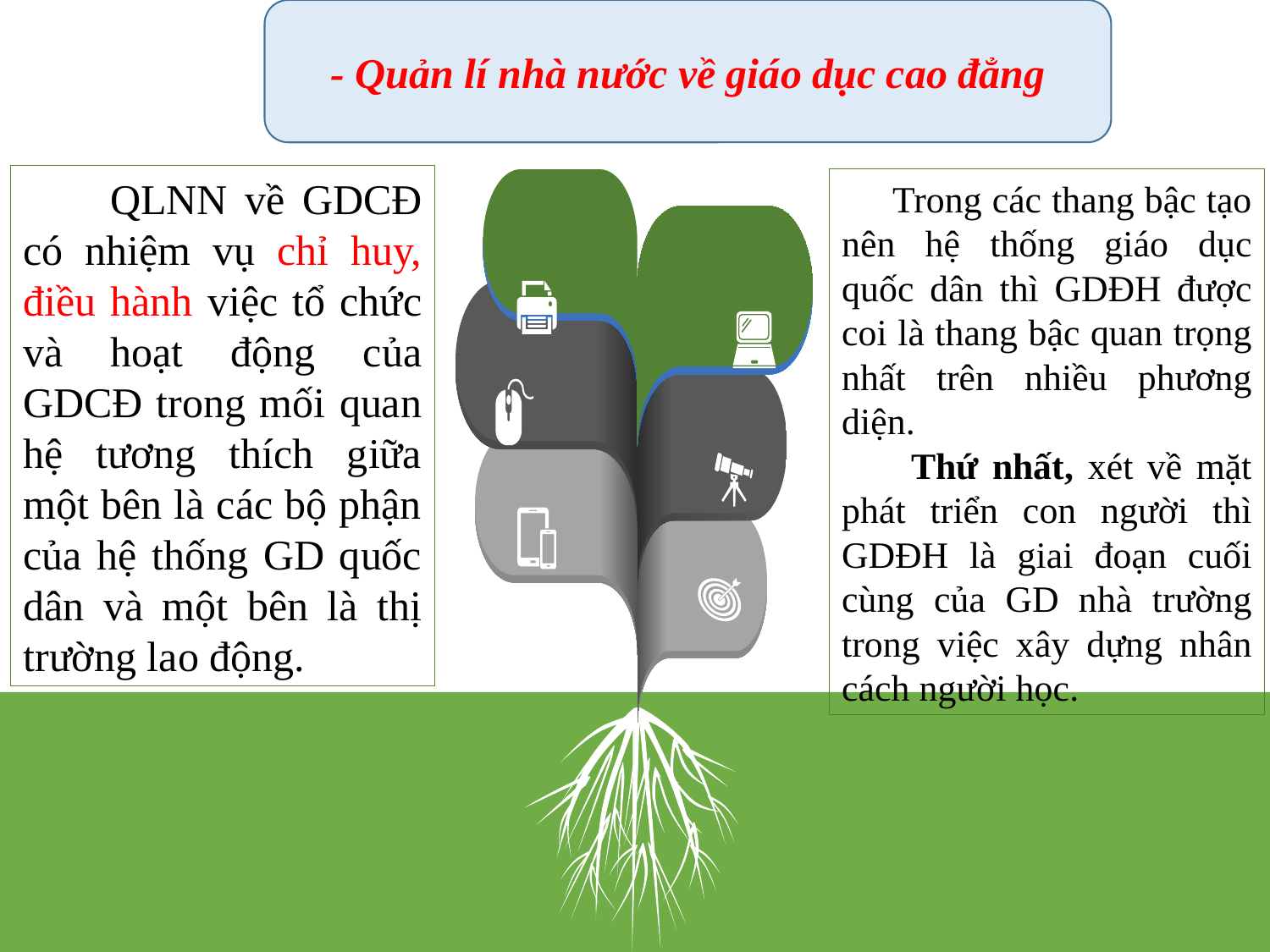

- Quản lí nhà nước về giáo dục cao đẳng
     QLNN về GDCĐ có nhiệm vụ chỉ huy, điều hành việc tổ chức và hoạt động của GDCĐ trong mối quan hệ tương thích giữa một bên là các bộ phận của hệ thống GD quốc dân và một bên là thị trường lao động.
     Trong các thang bậc tạo nên hệ thống giáo dục quốc dân thì GDĐH được coi là thang bậc quan trọng nhất trên nhiều phương diện.
     Thứ nhất, xét về mặt phát triển con người thì GDĐH là giai đoạn cuối cùng của GD nhà trường trong việc xây dựng nhân cách người học.